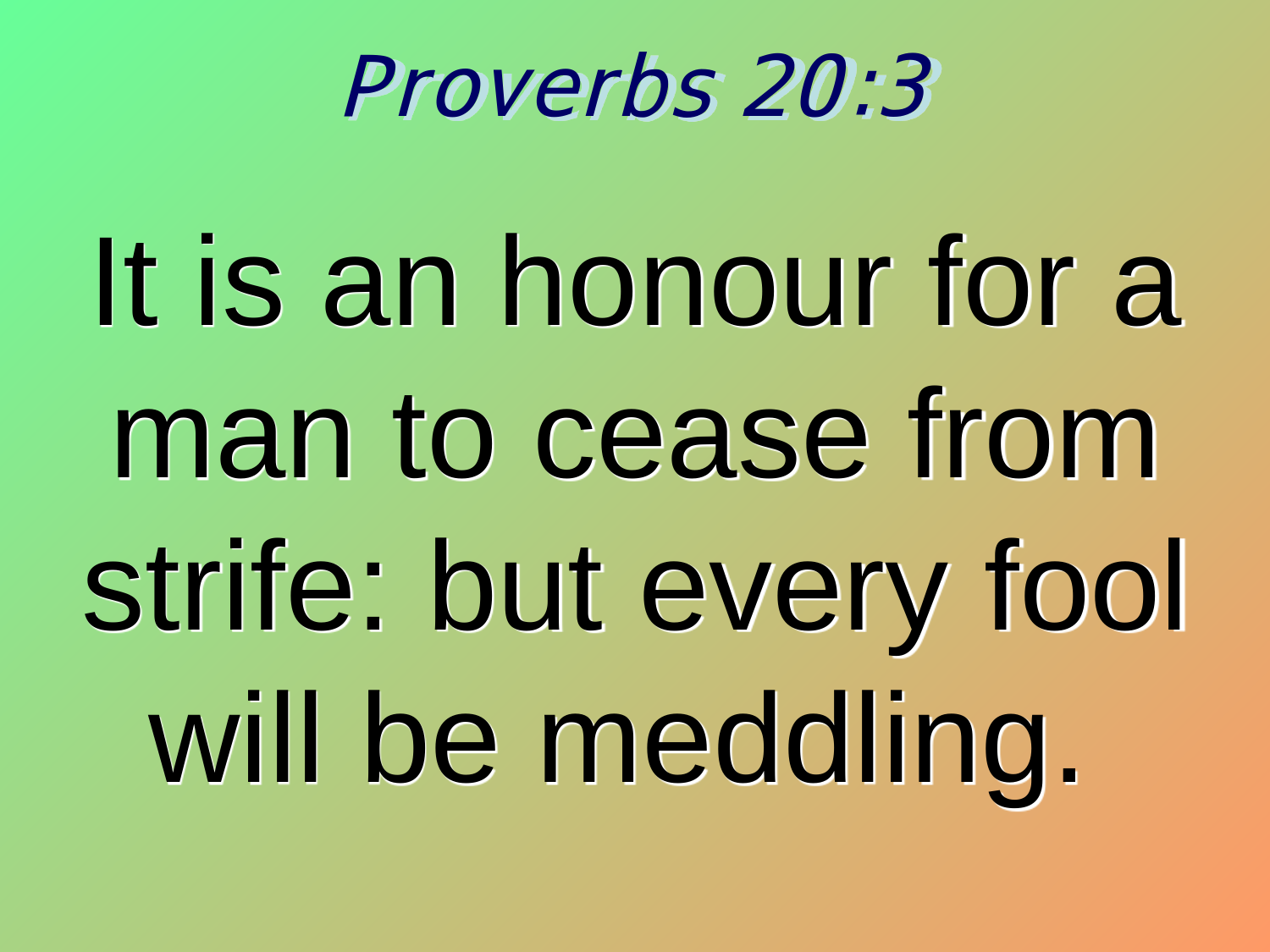

Proverbs 20:3
It is an honour for a man to cease from strife: but every fool will be meddling.